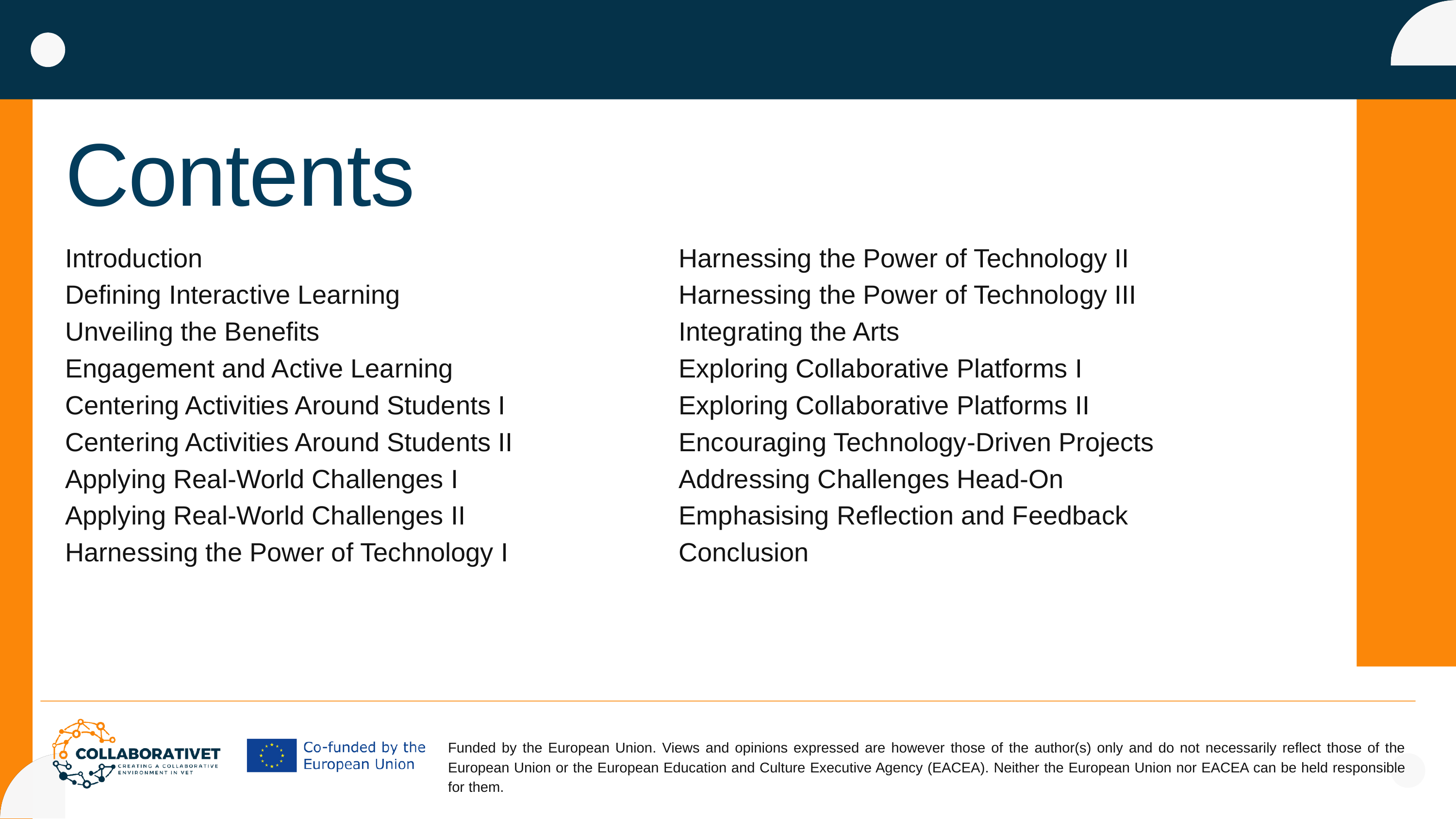

Contents
Introduction
Defining Interactive Learning
Unveiling the Benefits
Engagement and Active Learning
Centering Activities Around Students I
Centering Activities Around Students II
Applying Real-World Challenges I
Applying Real-World Challenges II
Harnessing the Power of Technology I
Harnessing the Power of Technology II
Harnessing the Power of Technology III
Integrating the Arts
Exploring Collaborative Platforms I
Exploring Collaborative Platforms II
Encouraging Technology-Driven Projects
Addressing Challenges Head-On
Emphasising Reflection and Feedback
Conclusion

Funded by the European Union. Views and opinions expressed are however those of the author(s) only and do not necessarily reflect those of the European Union or the European Education and Culture Executive Agency (EACEA). Neither the European Union nor EACEA can be held responsible for them.